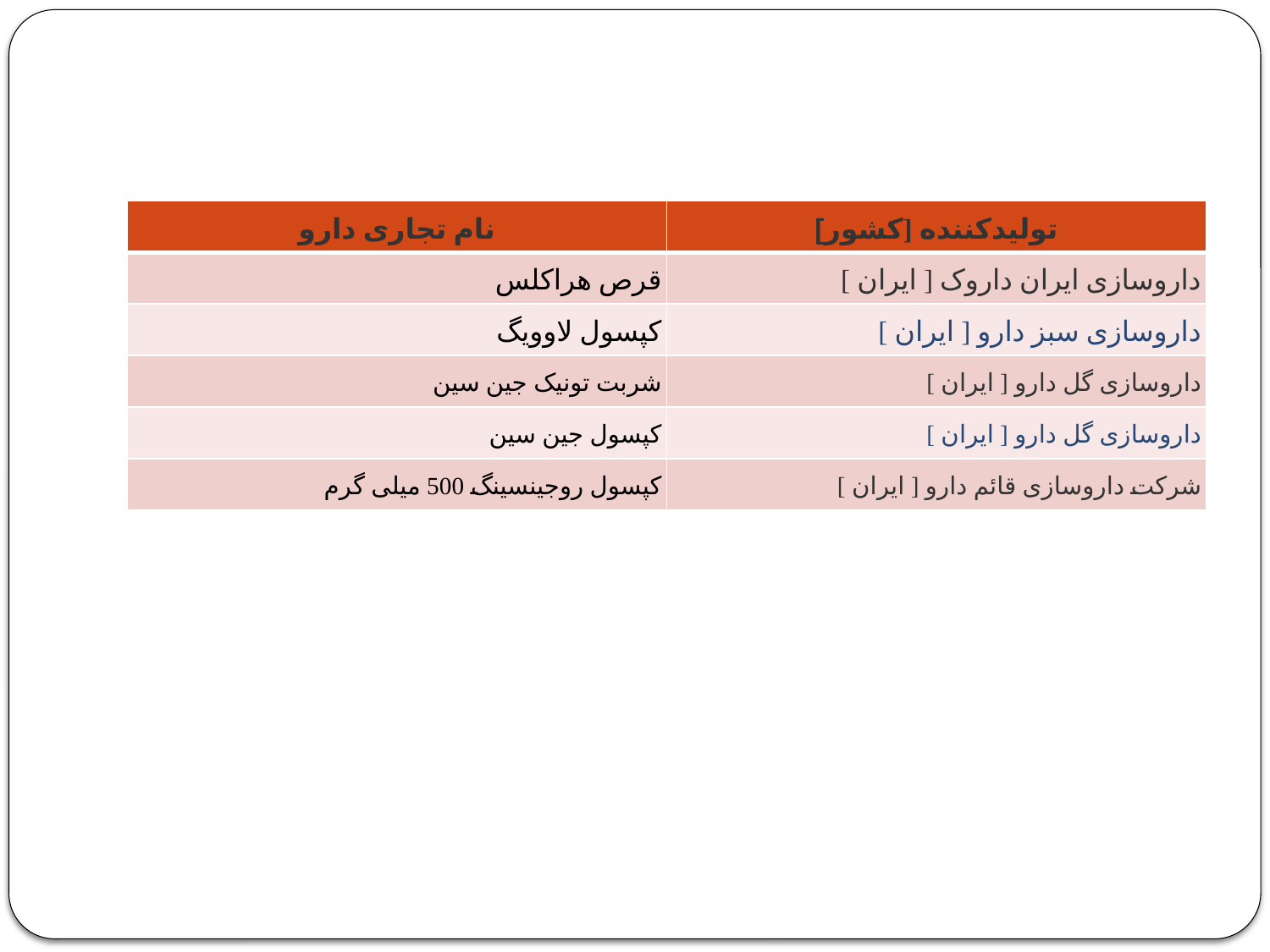

#
| نام تجاری دارو | تولیدکننده [کشور] |
| --- | --- |
| قرص هراکلس | داروسازی ایران داروک [ ایران ] |
| كپسول لاوويگ | داروسازی سبز دارو [ ایران ] |
| شربت تونیک جین سین | داروسازی گل دارو [ ایران ] |
| کپسول جين سين | داروسازی گل دارو [ ایران ] |
| کپسول روجینسینگ 500 میلی گرم | شرکت داروسازی قائم دارو [ ایران ] |